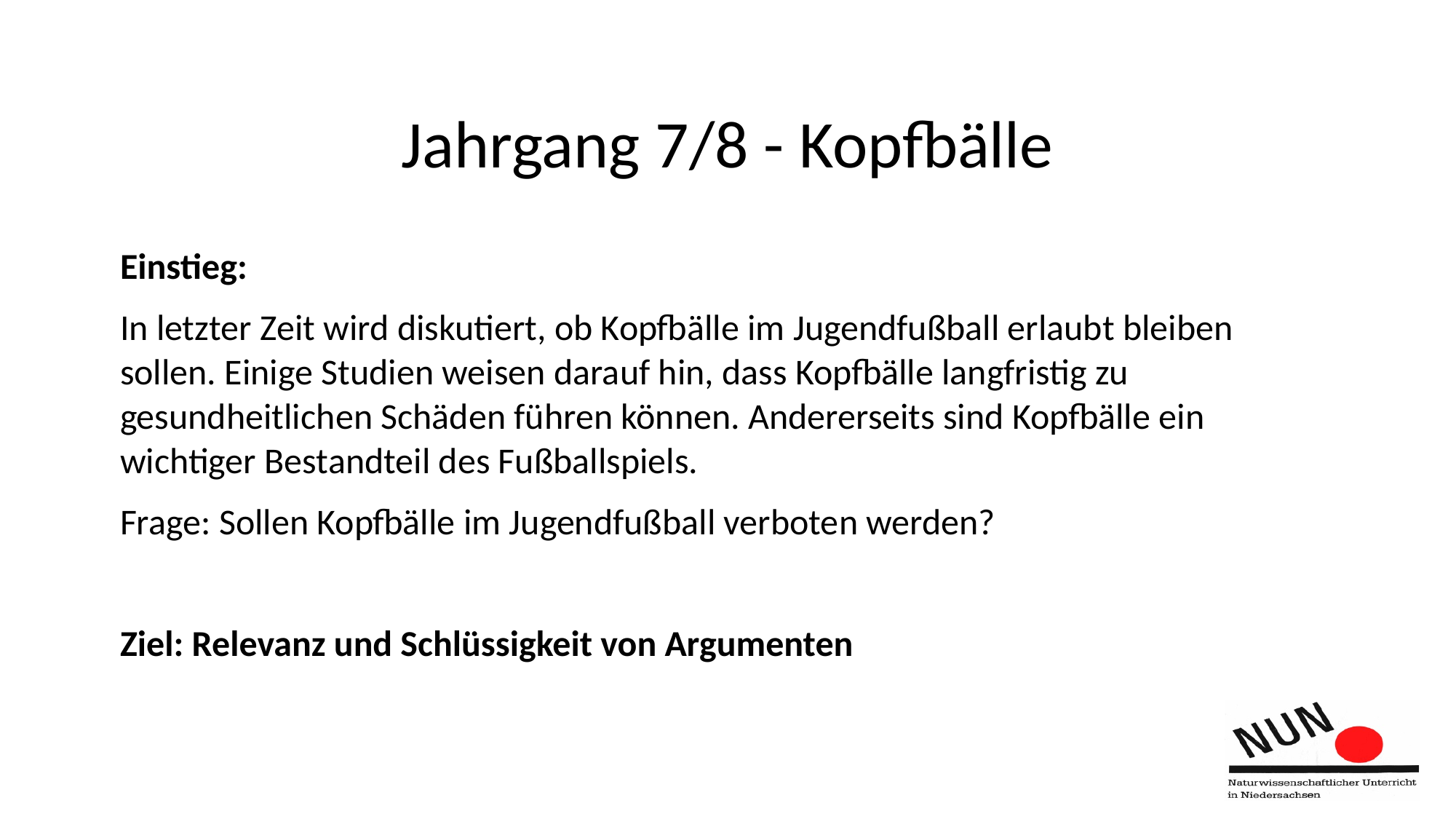

# Jahrgang 7/8 - Kopfbälle
Einstieg:
In letzter Zeit wird diskutiert, ob Kopfbälle im Jugendfußball erlaubt bleiben sollen. Einige Studien weisen darauf hin, dass Kopfbälle langfristig zu gesundheitlichen Schäden führen können. Andererseits sind Kopfbälle ein wichtiger Bestandteil des Fußballspiels.
Frage: Sollen Kopfbälle im Jugendfußball verboten werden?

Ziel: Relevanz und Schlüssigkeit von Argumenten